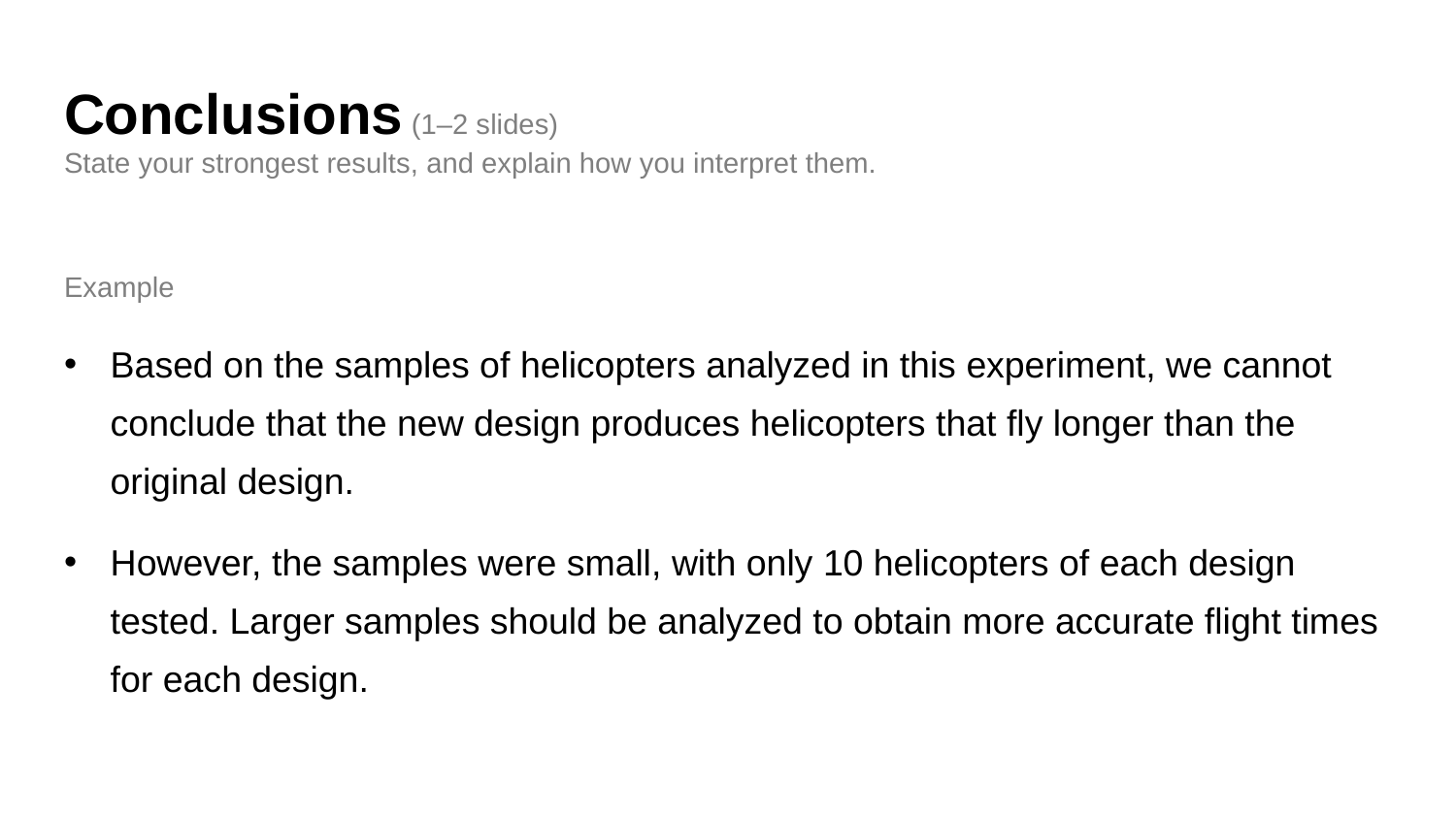

# Conclusions (1–2 slides) State your strongest results, and explain how you interpret them.
Example
Based on the samples of helicopters analyzed in this experiment, we cannot conclude that the new design produces helicopters that fly longer than the original design.
However, the samples were small, with only 10 helicopters of each design tested. Larger samples should be analyzed to obtain more accurate flight times for each design.